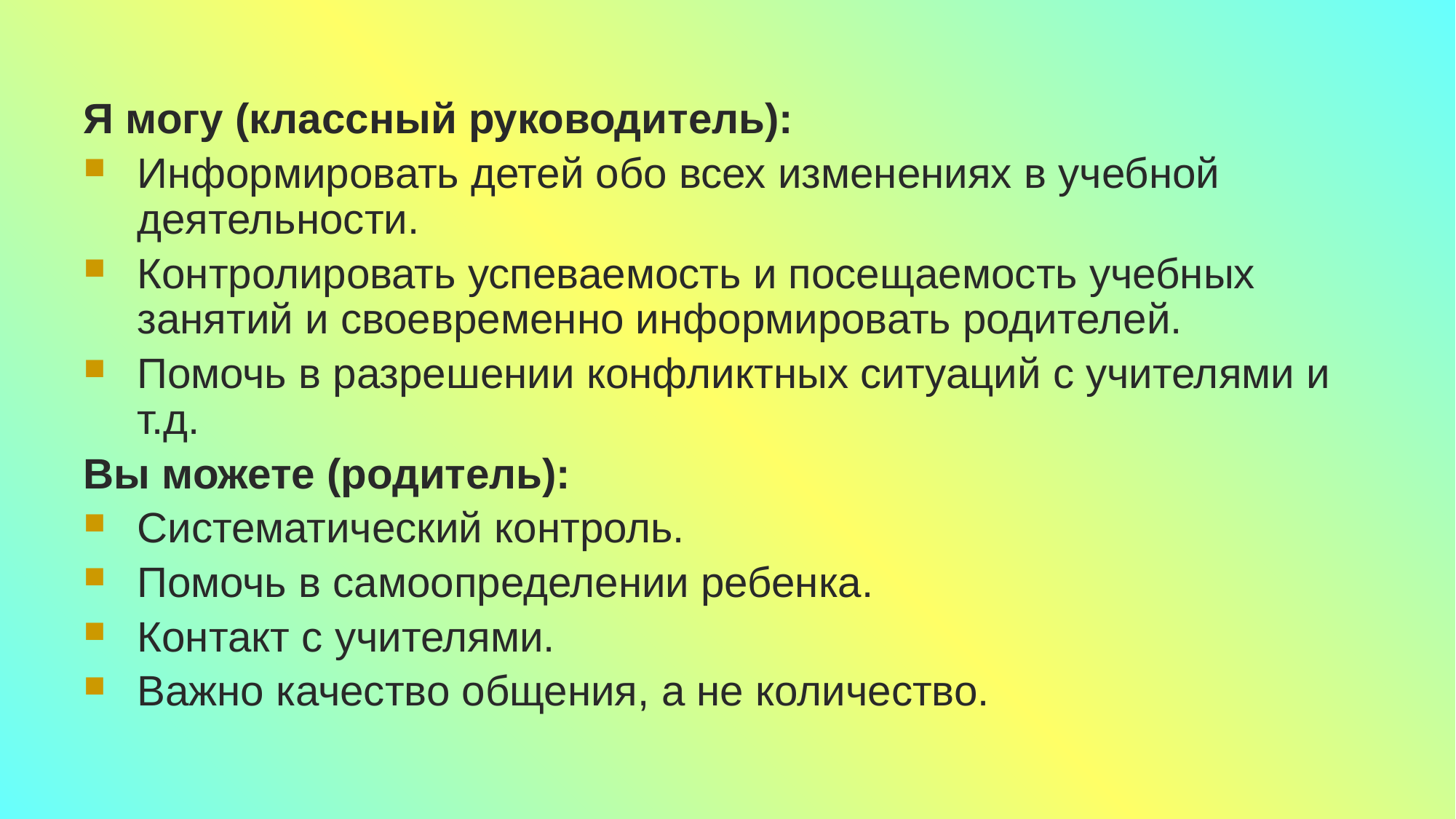

#
Я могу (классный руководитель):
Информировать детей обо всех изменениях в учебной деятельности.
Контролировать успеваемость и посещаемость учебных занятий и своевременно информировать родителей.
Помочь в разрешении конфликтных ситуаций с учителями и т.д.
Вы можете (родитель):
Систематический контроль.
Помочь в самоопределении ребенка.
Контакт с учителями.
Важно качество общения, а не количество.